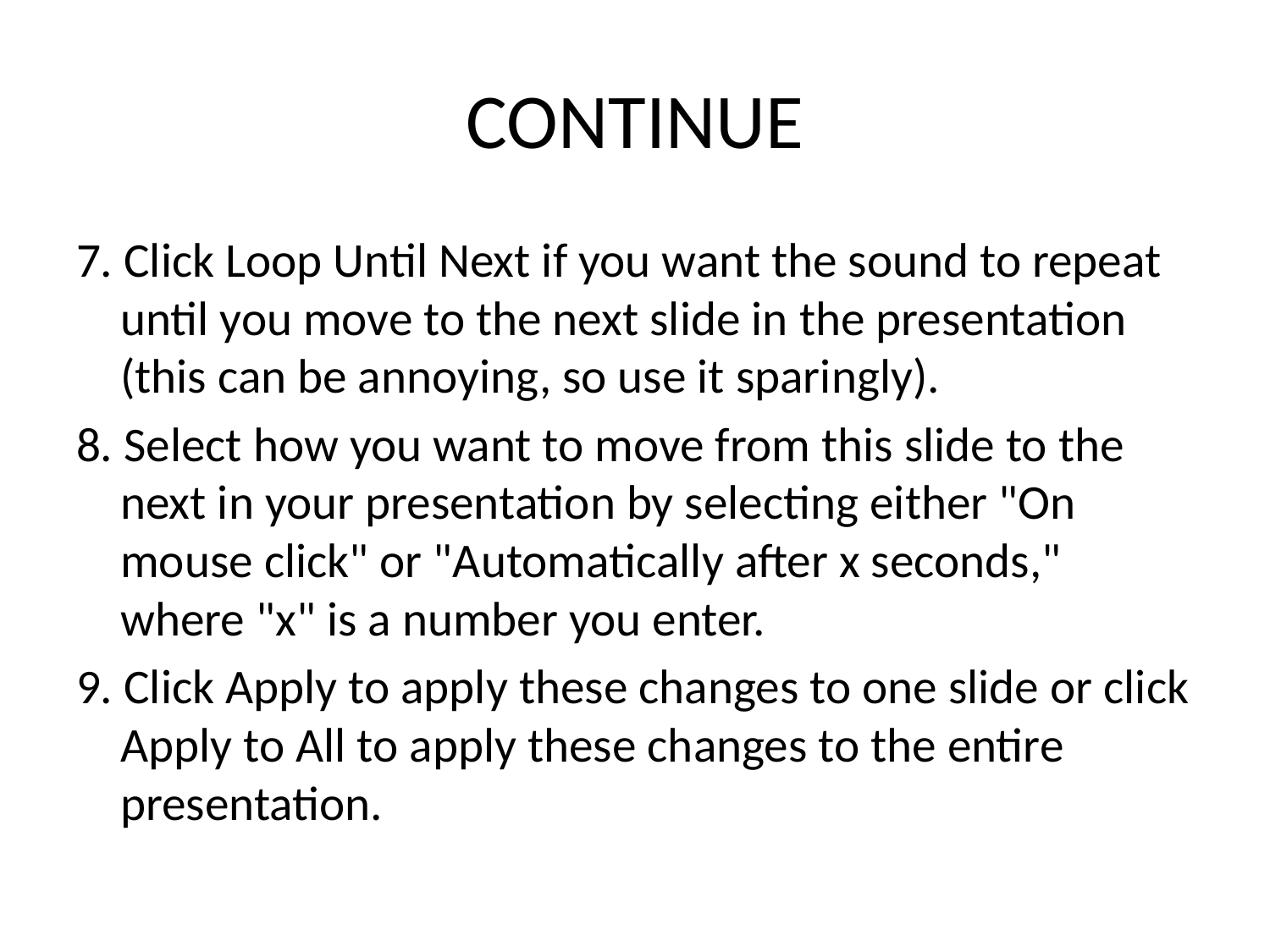

# CONTINUE
7. Click Loop Until Next if you want the sound to repeat until you move to the next slide in the presentation (this can be annoying, so use it sparingly).
8. Select how you want to move from this slide to the next in your presentation by selecting either "On mouse click" or "Automatically after x seconds," where "x" is a number you enter.
9. Click Apply to apply these changes to one slide or click Apply to All to apply these changes to the entire presentation.